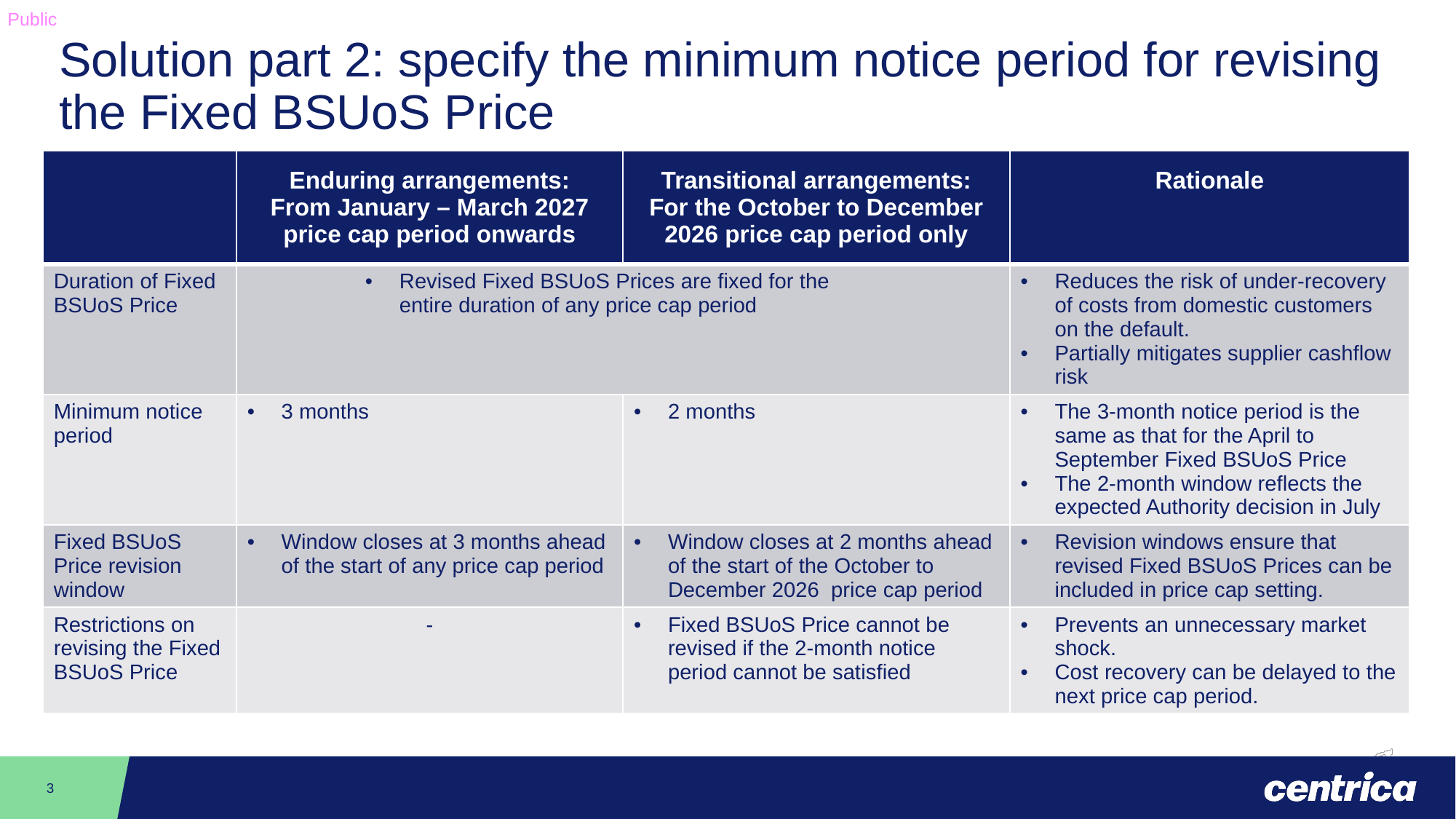

Solution part 2: specify the minimum notice period for revising the Fixed BSUoS Price
|  | Enduring arrangements: From January – March 2027 price cap period onwards | Transitional arrangements: For the October to December 2026 price cap period only | Rationale |
| --- | --- | --- | --- |
| Duration of Fixed BSUoS Price | Revised Fixed BSUoS Prices are fixed for the entire duration of any price cap period |  | Reduces the risk of under-recovery of costs from domestic customers on the default. Partially mitigates supplier cashflow risk |
| Minimum notice period | 3 months | 2 months | The 3-month notice period is the same as that for the April to September Fixed BSUoS Price The 2-month window reflects the expected Authority decision in July |
| Fixed BSUoS Price revision window | Window closes at 3 months ahead of the start of any price cap period | Window closes at 2 months ahead of the start of the October to December 2026 price cap period | Revision windows ensure that revised Fixed BSUoS Prices can be included in price cap setting. |
| Restrictions on revising the Fixed BSUoS Price | - | Fixed BSUoS Price cannot be revised if the 2-month notice period cannot be satisfied | Prevents an unnecessary market shock. Cost recovery can be delayed to the next price cap period. |